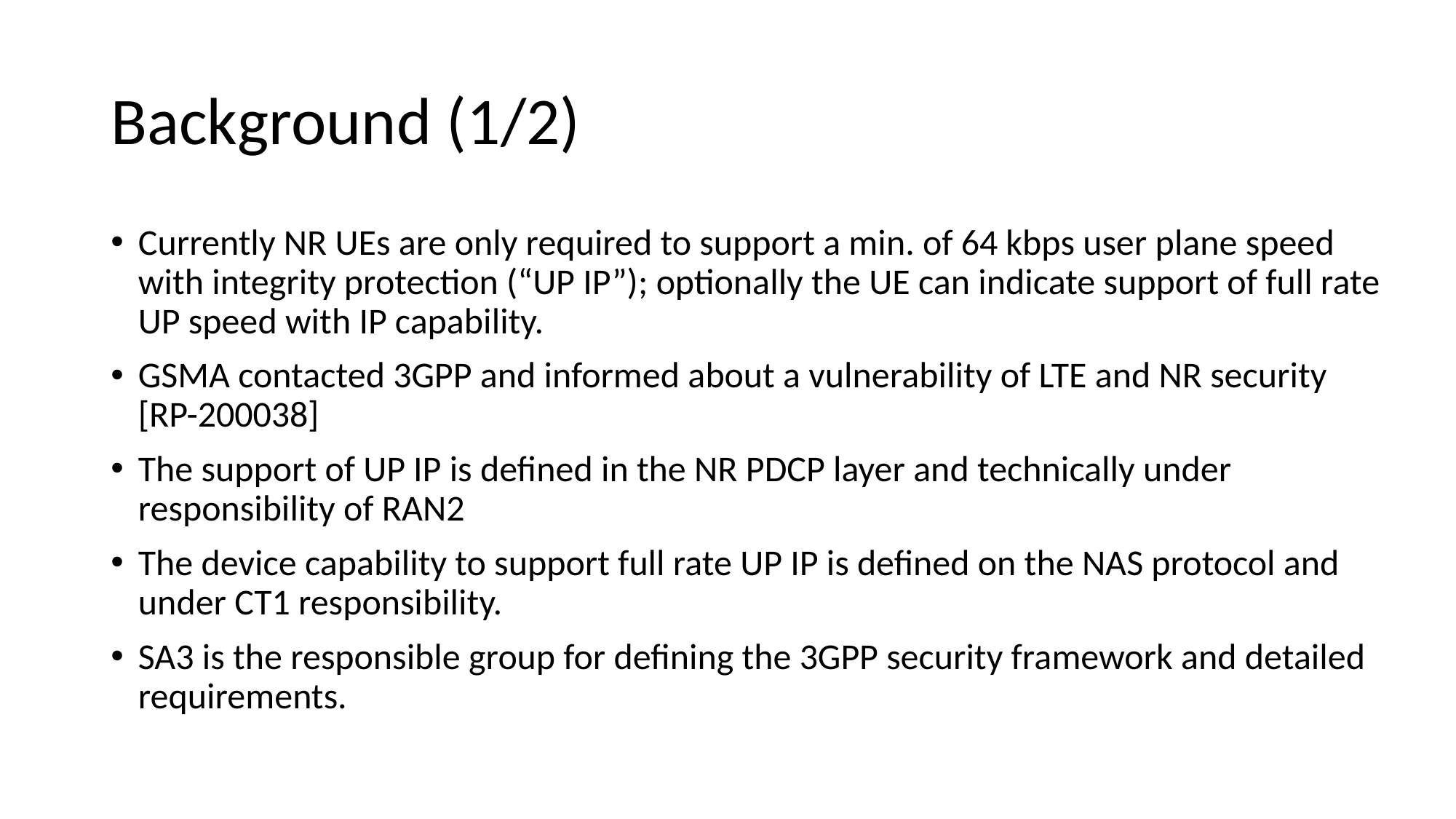

# Background (1/2)
Currently NR UEs are only required to support a min. of 64 kbps user plane speed with integrity protection (“UP IP”); optionally the UE can indicate support of full rate UP speed with IP capability.
GSMA contacted 3GPP and informed about a vulnerability of LTE and NR security [RP-200038]
The support of UP IP is defined in the NR PDCP layer and technically under responsibility of RAN2
The device capability to support full rate UP IP is defined on the NAS protocol and under CT1 responsibility.
SA3 is the responsible group for defining the 3GPP security framework and detailed requirements.